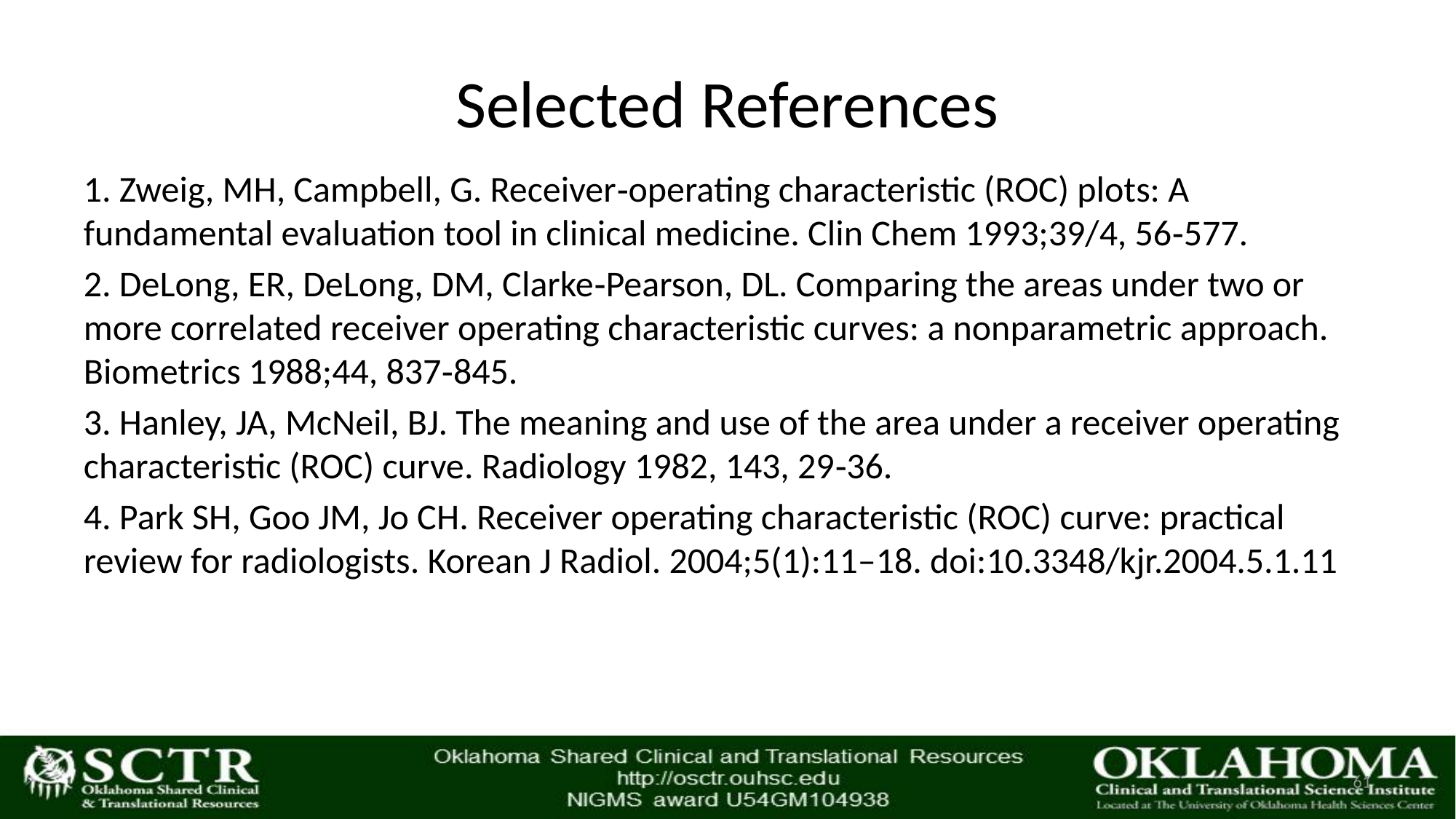

# Selected References
1. Zweig, MH, Campbell, G. Receiver‐operating characteristic (ROC) plots: A fundamental evaluation tool in clinical medicine. Clin Chem 1993;39/4, 56‐577.
2. DeLong, ER, DeLong, DM, Clarke‐Pearson, DL. Comparing the areas under two or more correlated receiver operating characteristic curves: a nonparametric approach. Biometrics 1988;44, 837‐845.
3. Hanley, JA, McNeil, BJ. The meaning and use of the area under a receiver operating characteristic (ROC) curve. Radiology 1982, 143, 29‐36.
4. Park SH, Goo JM, Jo CH. Receiver operating characteristic (ROC) curve: practical review for radiologists. Korean J Radiol. 2004;5(1):11–18. doi:10.3348/kjr.2004.5.1.11
61